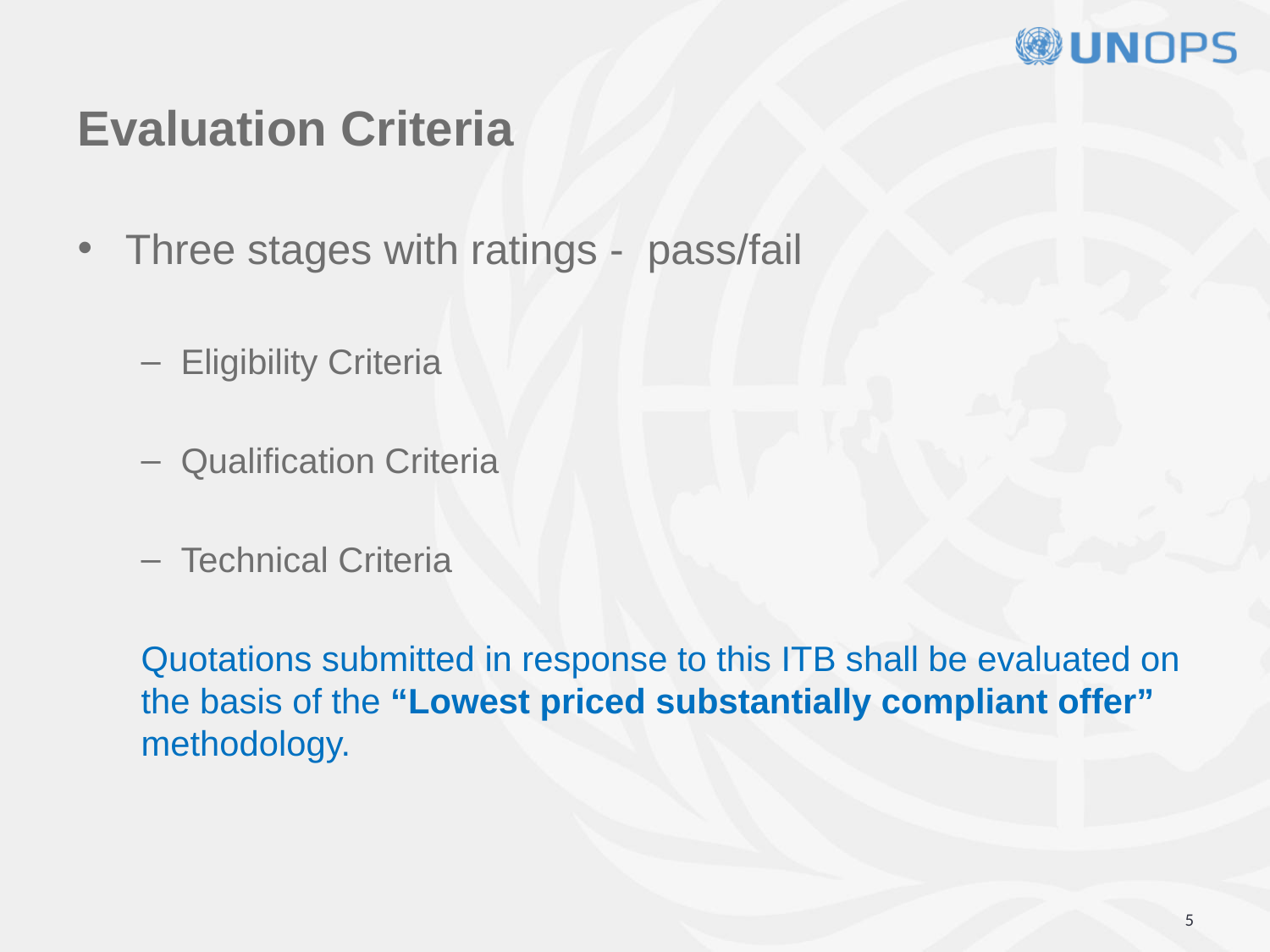

# Evaluation Criteria
Three stages with ratings -  pass/fail

Eligibility Criteria

Qualification Criteria

Technical Criteria

Quotations submitted in response to this ITB shall be evaluated on the basis of the “Lowest priced substantially compliant offer” methodology.

5